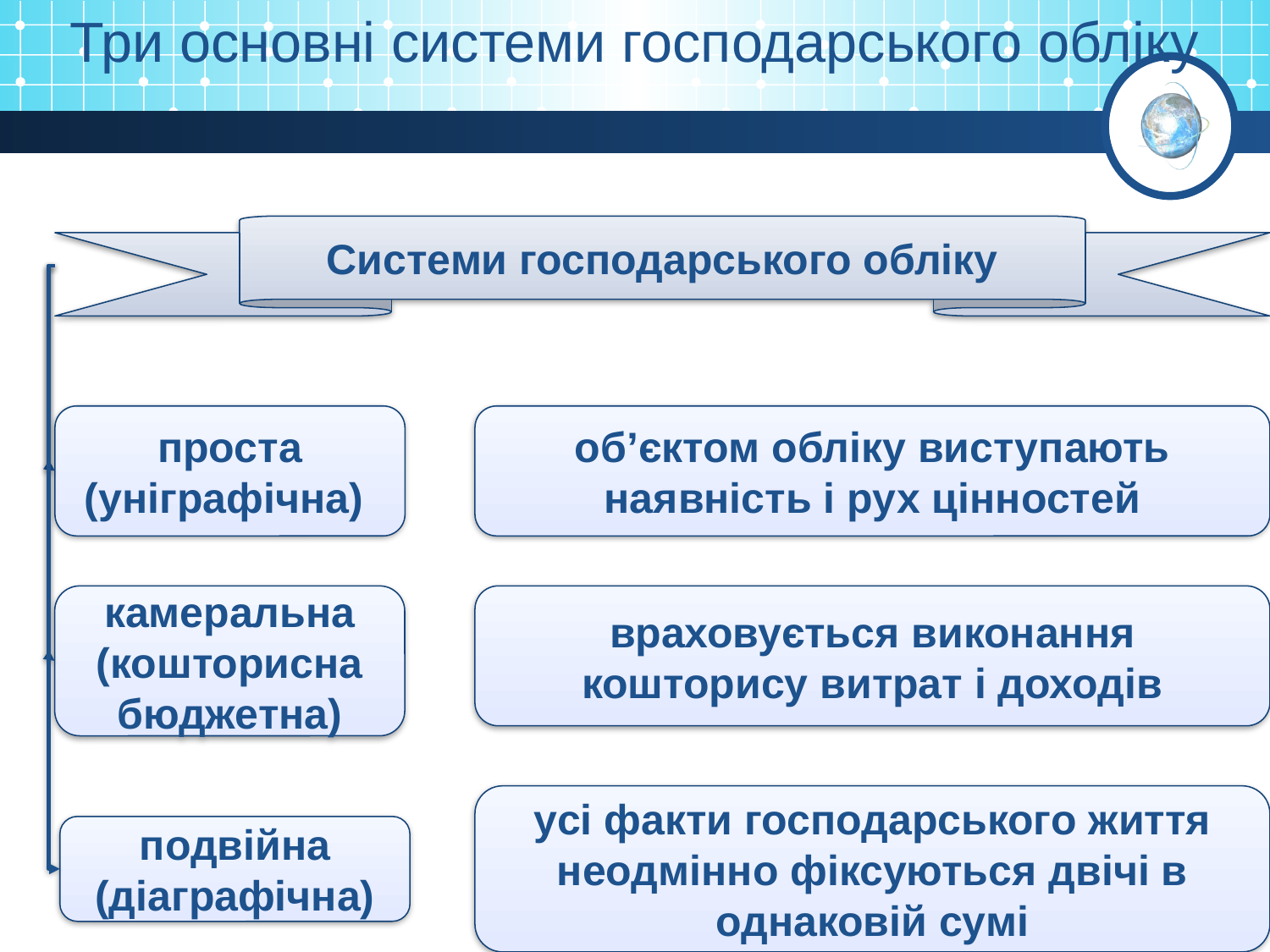

Три основні системи господарського обліку
Системи господарського обліку
проста (уніграфічна)
об’єктом обліку виступають наявність і рух цінностей
камеральна (кошторисна бюджетна)
враховується виконання кошторису витрат і доходів
усі факти господарського життя неодмінно фіксуються двічі в однаковій сумі
подвійна (діаграфічна)